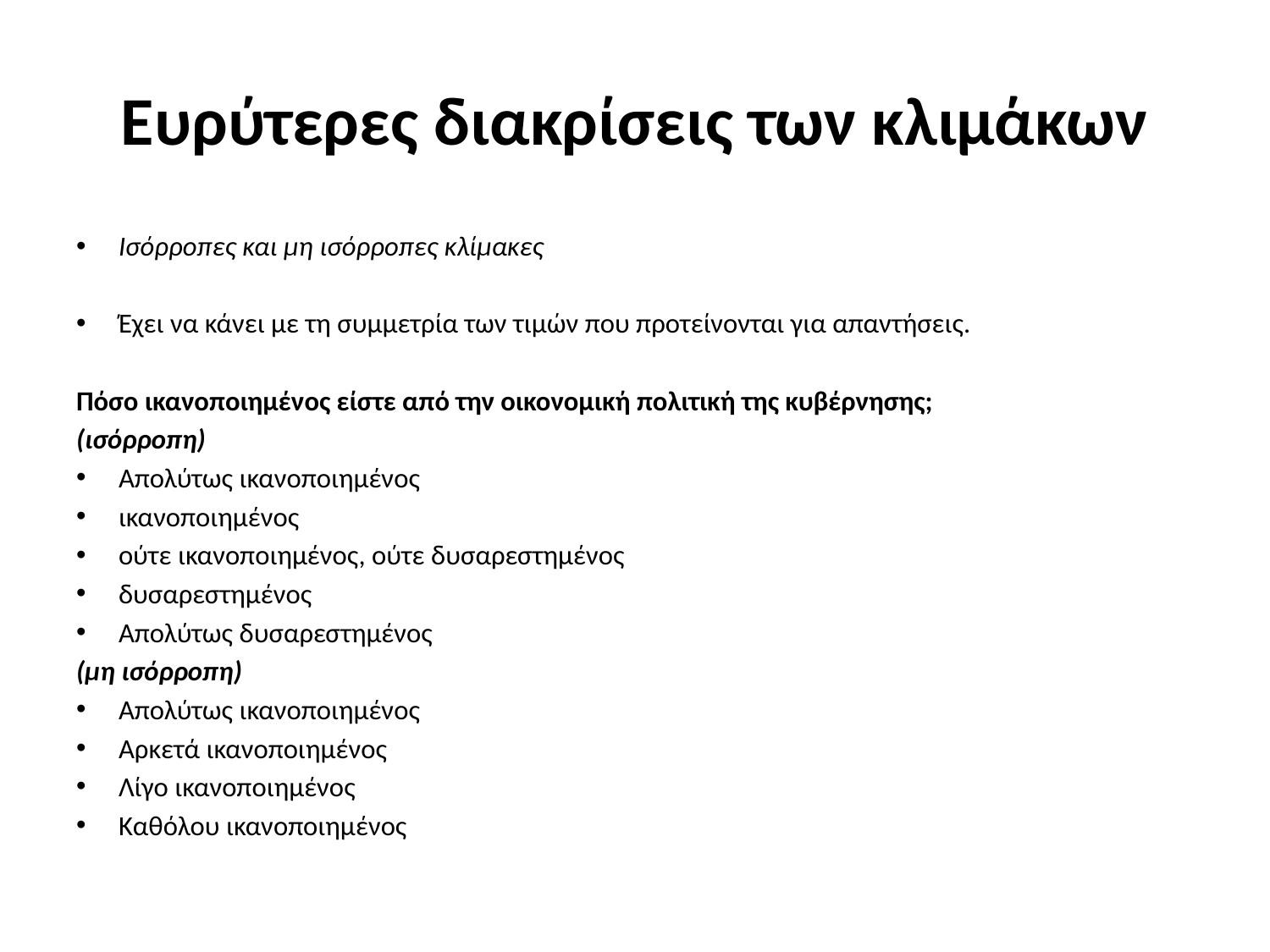

# Ευρύτερες διακρίσεις των κλιμάκων
Ισόρροπες και μη ισόρροπες κλίμακες

Έχει να κάνει με τη συμμετρία των τιμών που προτείνονται για απαντήσεις.

Πόσο ικανοποιημένος είστε από την οικονομική πολιτική της κυβέρνησης;
(ισόρροπη)
Απολύτως ικανοποιημένος
ικανοποιημένος
ούτε ικανοποιημένος, ούτε δυσαρεστημένος
δυσαρεστημένος
Απολύτως δυσαρεστημένος
(μη ισόρροπη)
Απολύτως ικανοποιημένος
Αρκετά ικανοποιημένος
Λίγο ικανοποιημένος
Καθόλου ικανοποιημένος